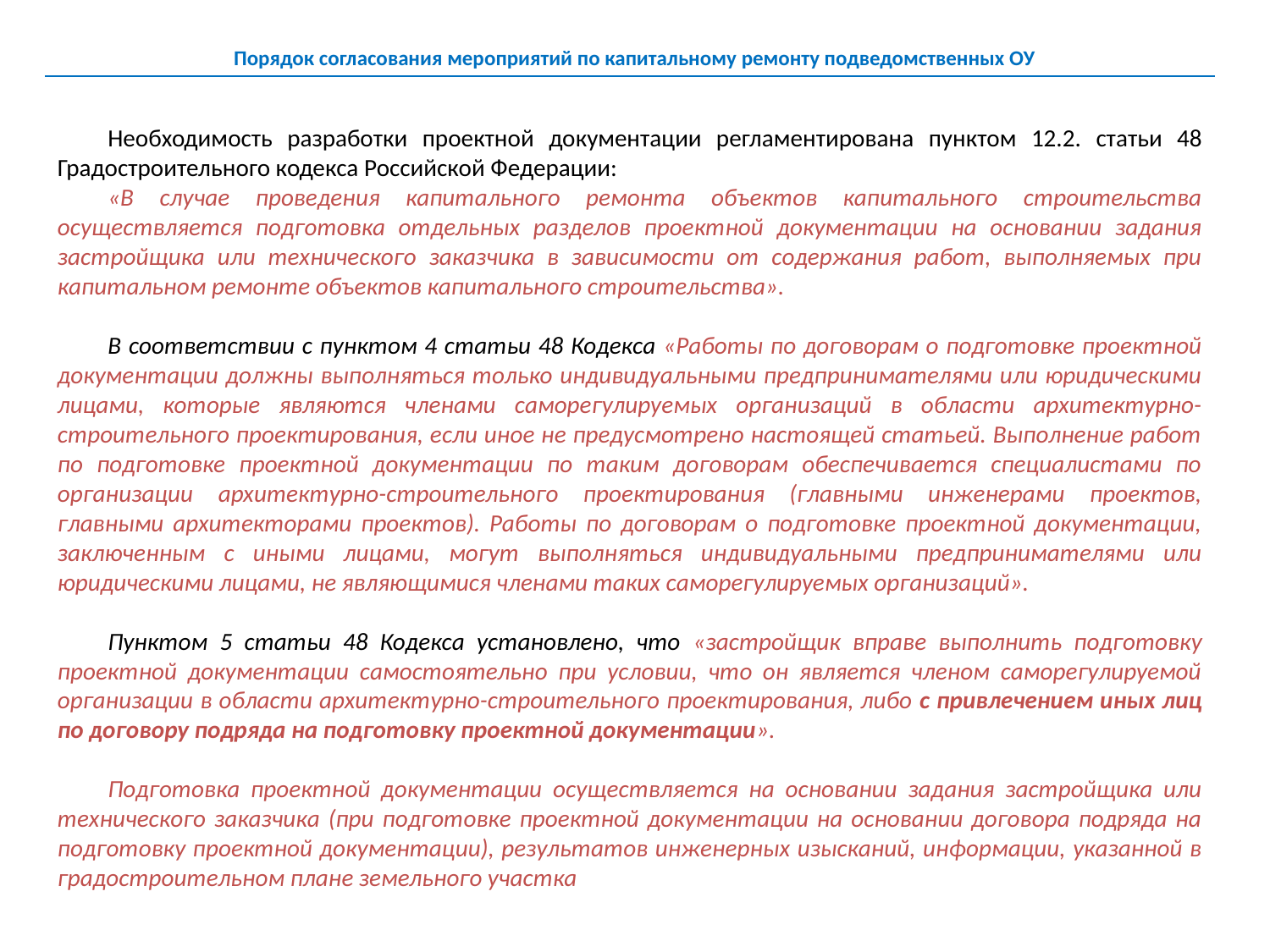

# Порядок согласования мероприятий по капитальному ремонту подведомственных ОУ
Необходимость разработки проектной документации регламентирована пунктом 12.2. статьи 48 Градостроительного кодекса Российской Федерации:
«В случае проведения капитального ремонта объектов капитального строительства осуществляется подготовка отдельных разделов проектной документации на основании задания застройщика или технического заказчика в зависимости от содержания работ, выполняемых при капитальном ремонте объектов капитального строительства».

В соответствии с пунктом 4 статьи 48 Кодекса «Работы по договорам о подготовке проектной документации должны выполняться только индивидуальными предпринимателями или юридическими лицами, которые являются членами саморегулируемых организаций в области архитектурно-строительного проектирования, если иное не предусмотрено настоящей статьей. Выполнение работ по подготовке проектной документации по таким договорам обеспечивается специалистами по организации архитектурно-строительного проектирования (главными инженерами проектов, главными архитекторами проектов). Работы по договорам о подготовке проектной документации, заключенным с иными лицами, могут выполняться индивидуальными предпринимателями или юридическими лицами, не являющимися членами таких саморегулируемых организаций».

Пунктом 5 статьи 48 Кодекса установлено, что «застройщик вправе выполнить подготовку проектной документации самостоятельно при условии, что он является членом саморегулируемой организации в области архитектурно-строительного проектирования, либо с привлечением иных лиц по договору подряда на подготовку проектной документации».

Подготовка проектной документации осуществляется на основании задания застройщика или технического заказчика (при подготовке проектной документации на основании договора подряда на подготовку проектной документации), результатов инженерных изысканий, информации, указанной в градостроительном плане земельного участка